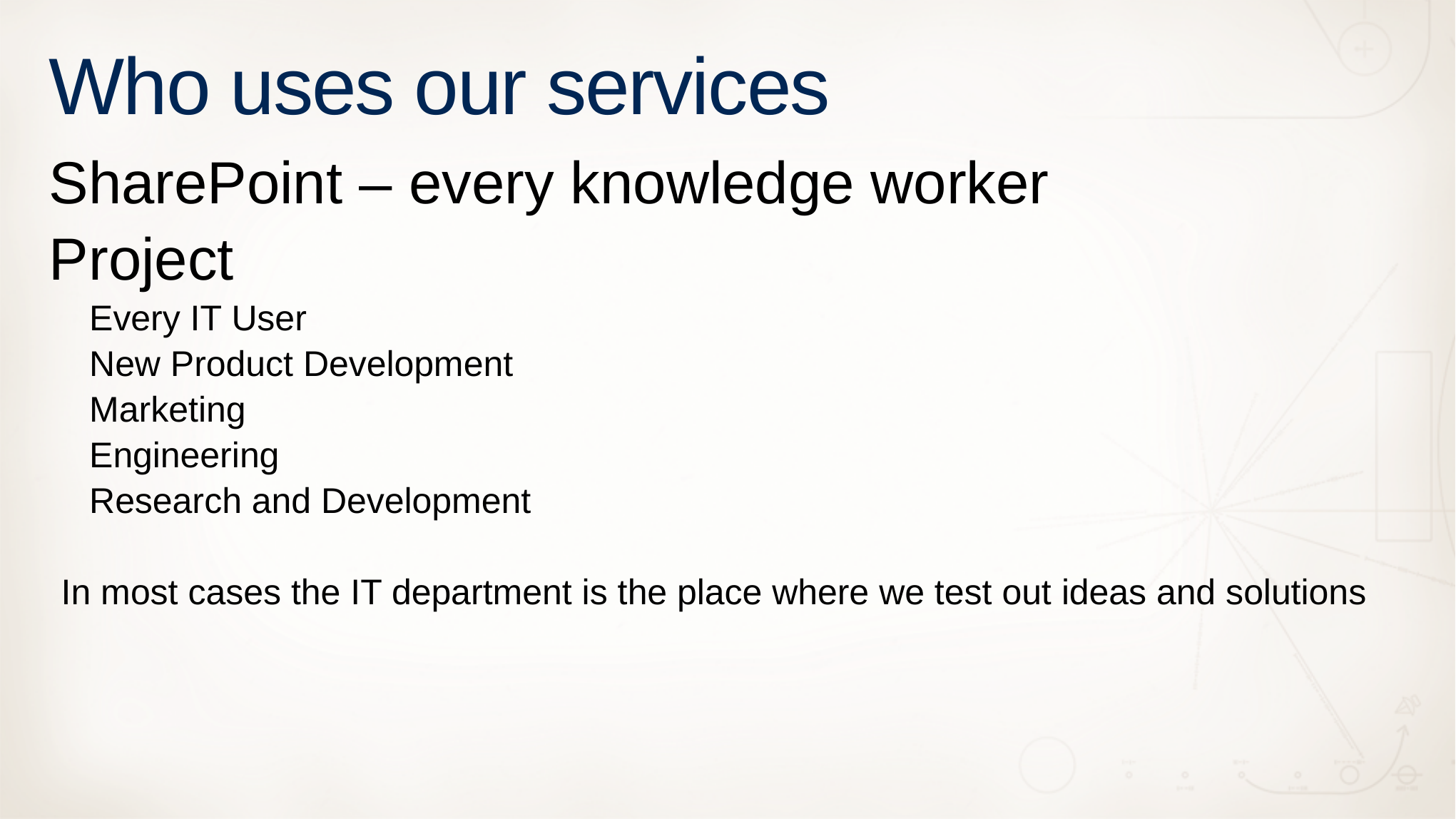

# Who uses our services
SharePoint – every knowledge worker
Project
Every IT User
New Product Development
Marketing
Engineering
Research and Development

In most cases the IT department is the place where we test out ideas and solutions